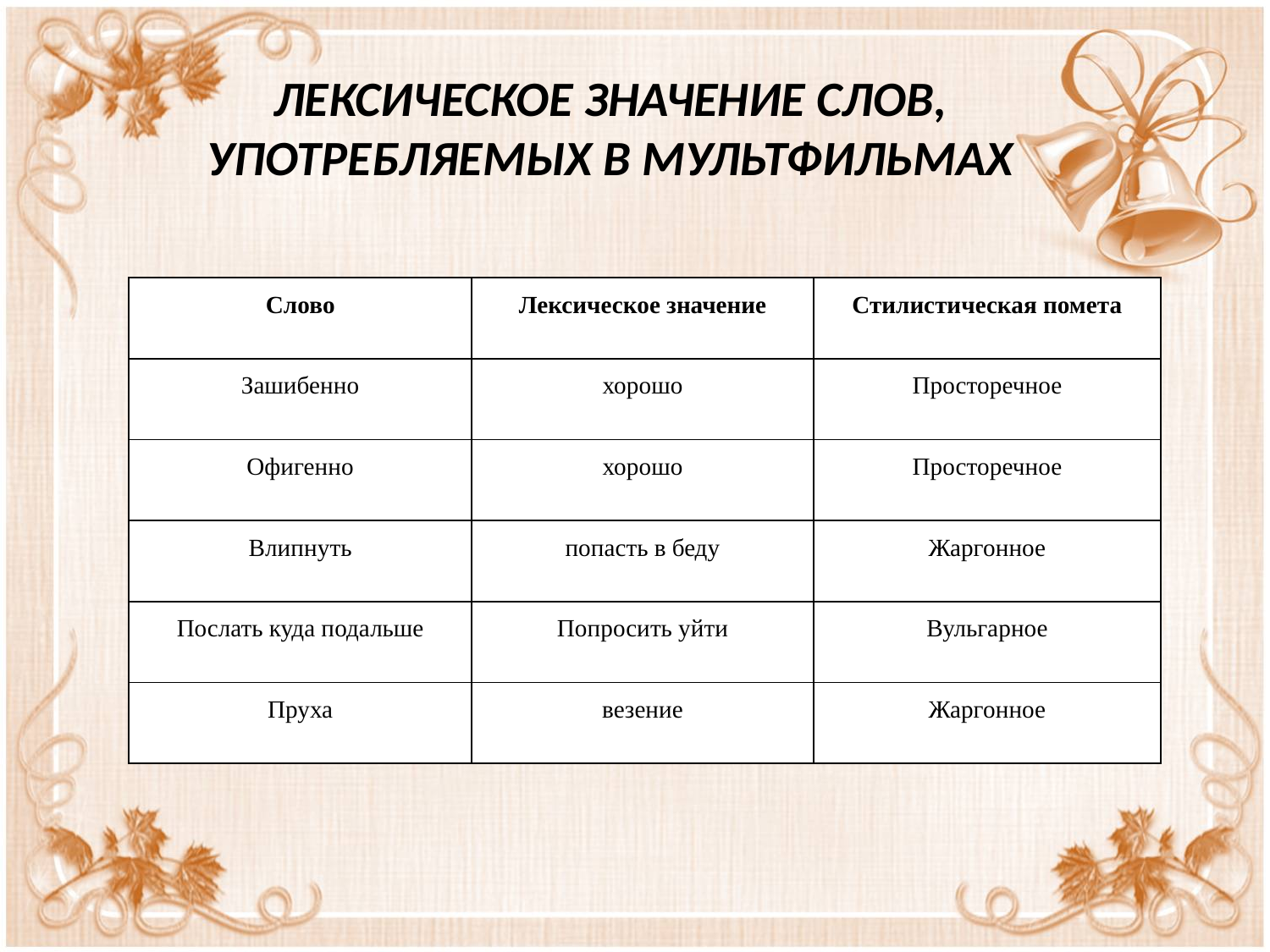

Лексическое значение слов, употребляемых в мультфильмах

| Слово | Лексическое значение | Стилистическая помета |
| --- | --- | --- |
| Зашибенно | хорошо | Просторечное |
| Офигенно | хорошо | Просторечное |
| Влипнуть | попасть в беду | Жаргонное |
| Послать куда подальше | Попросить уйти | Вульгарное |
| Пруха | везение | Жаргонное |